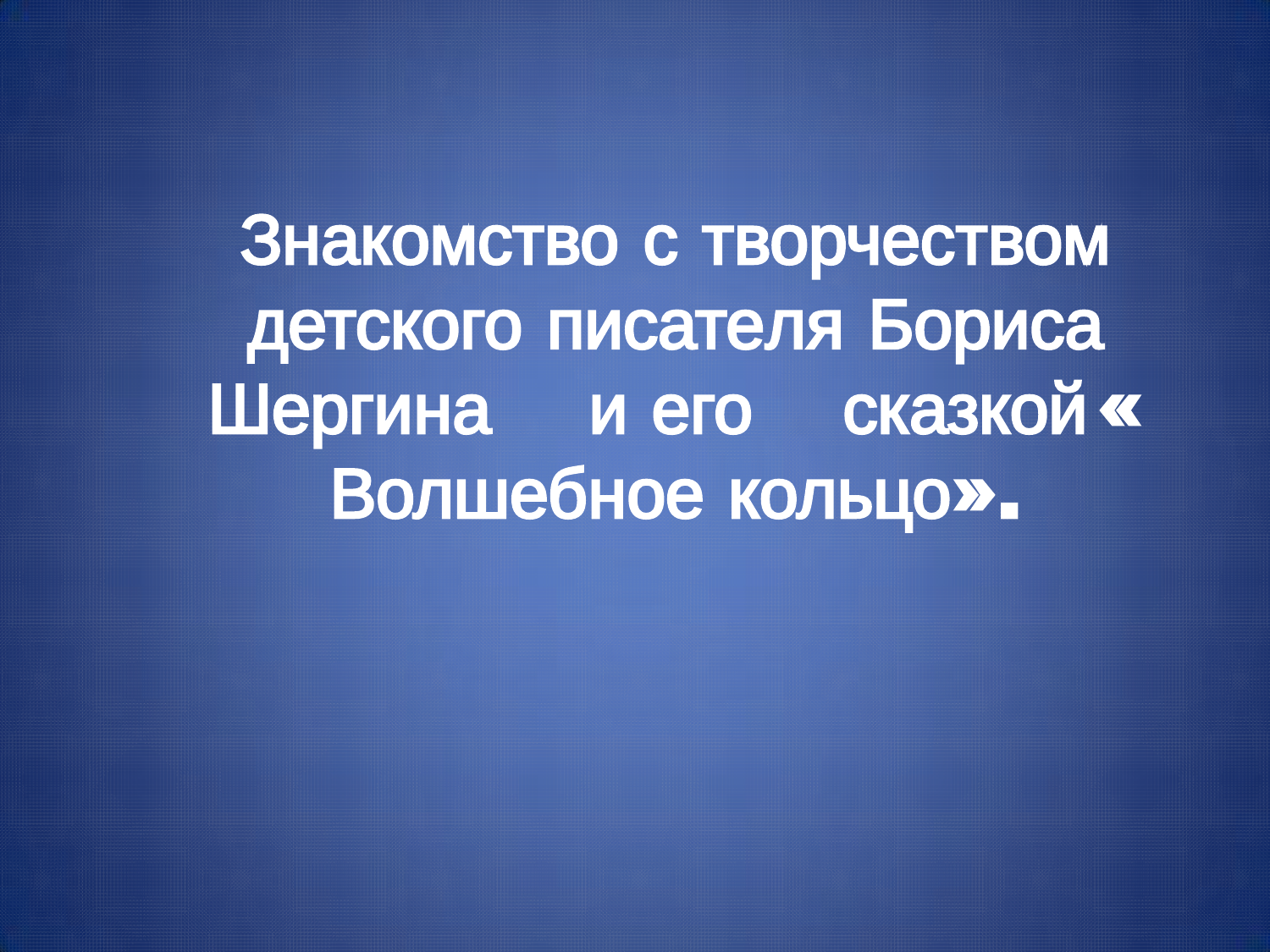

Знакомство с творчеством детского писателя Бориса Шергина	и его	сказкой	« Волшебное кольцо».